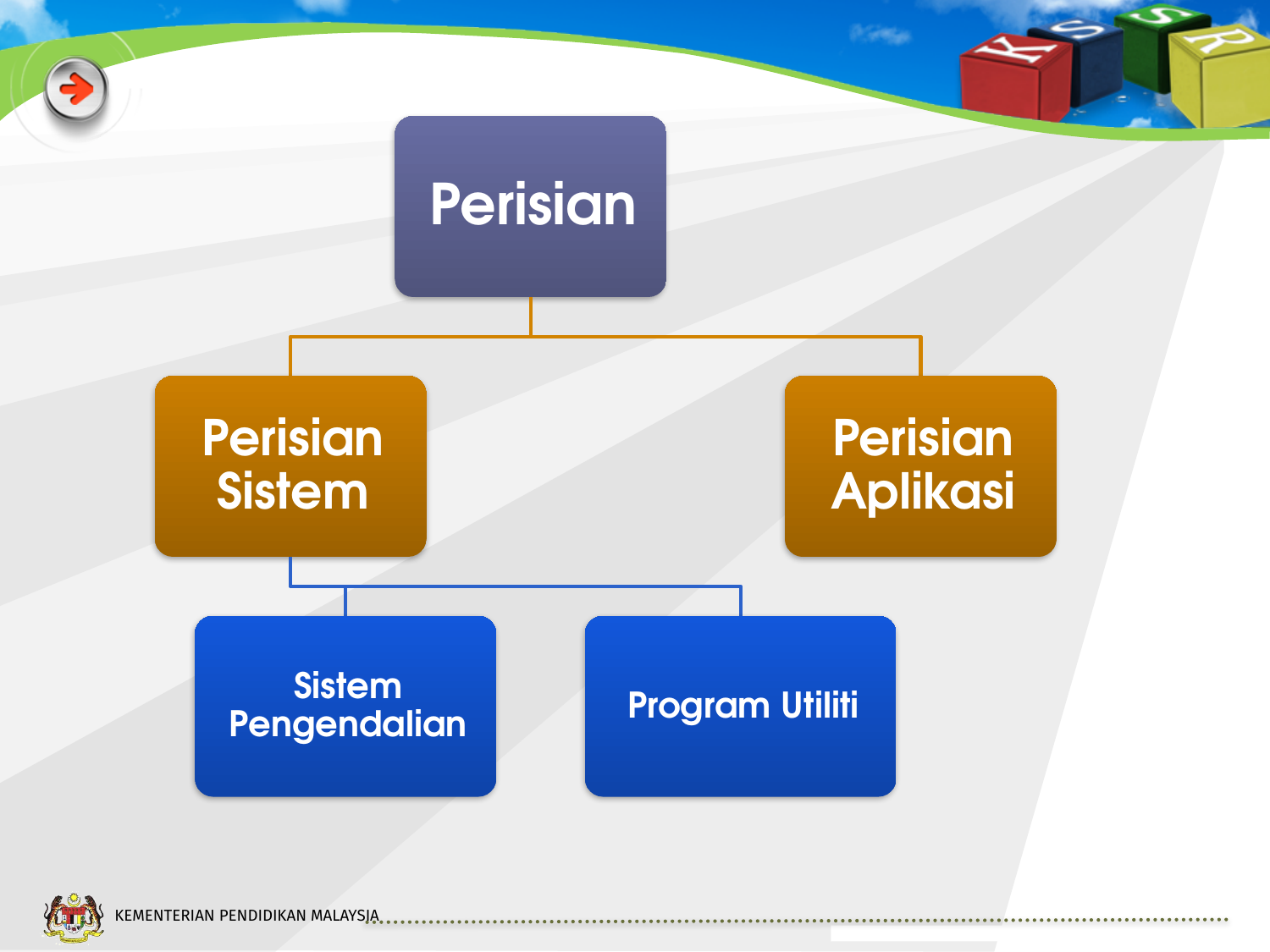

Perisian
Perisian Aplikasi
Perisian Sistem
Sistem Pengendalian
Program Utiliti